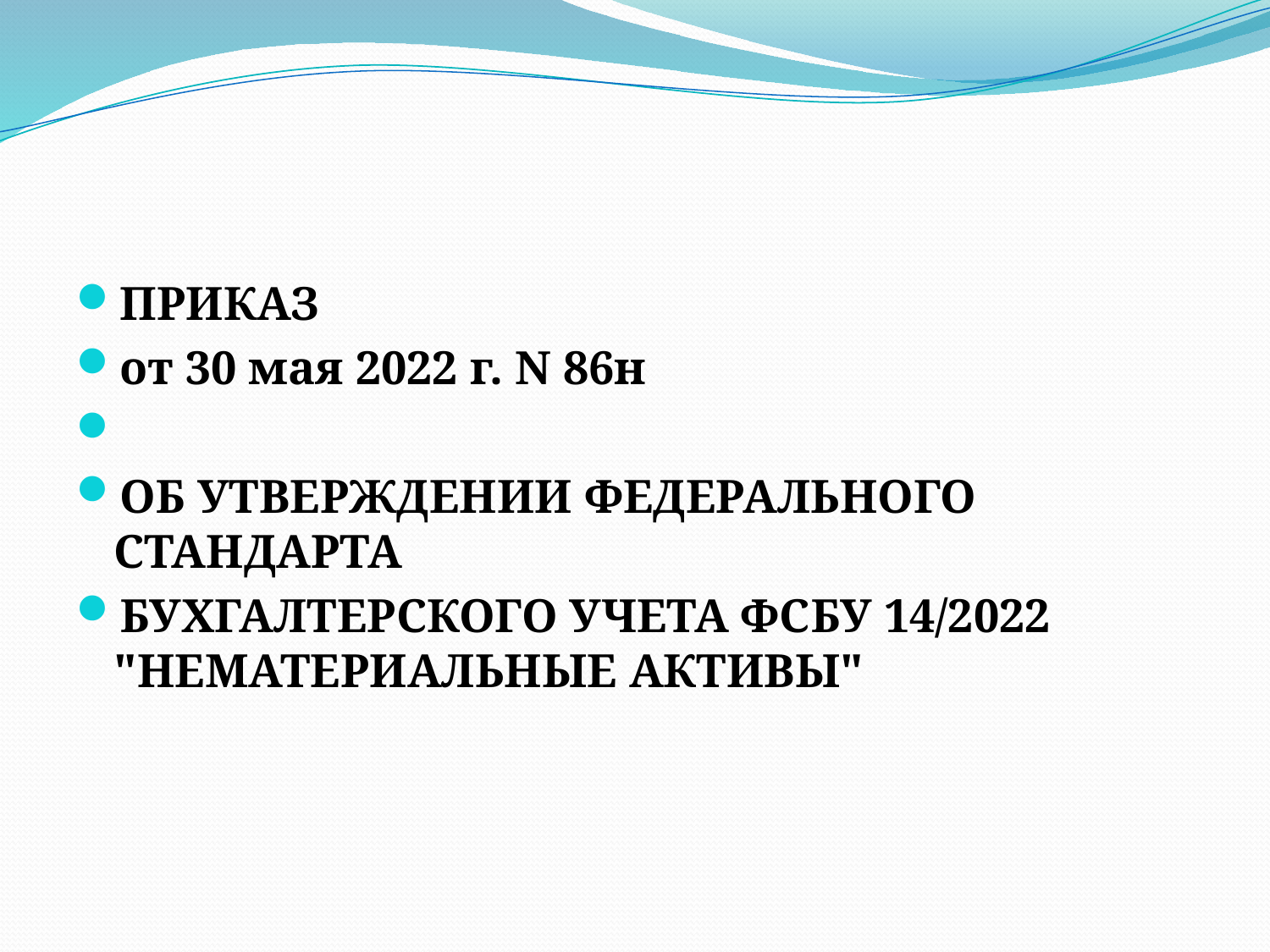

ПРИКАЗ
от 30 мая 2022 г. N 86н

ОБ УТВЕРЖДЕНИИ ФЕДЕРАЛЬНОГО СТАНДАРТА
БУХГАЛТЕРСКОГО УЧЕТА ФСБУ 14/2022 "НЕМАТЕРИАЛЬНЫЕ АКТИВЫ"